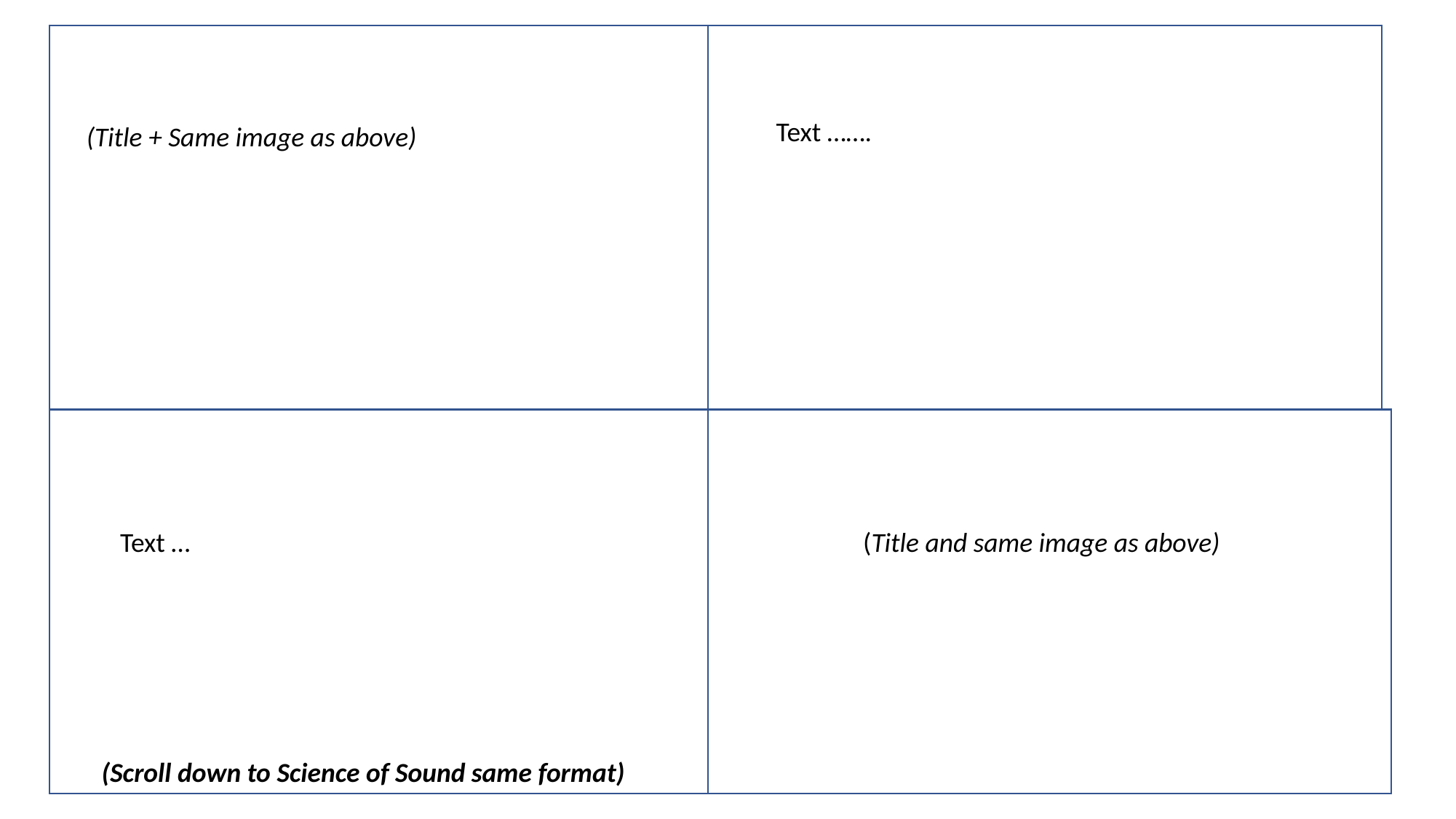

Text …….
(Title + Same image as above)

Text …
(Title and same image as above)
(Scroll down to Science of Sound same format)